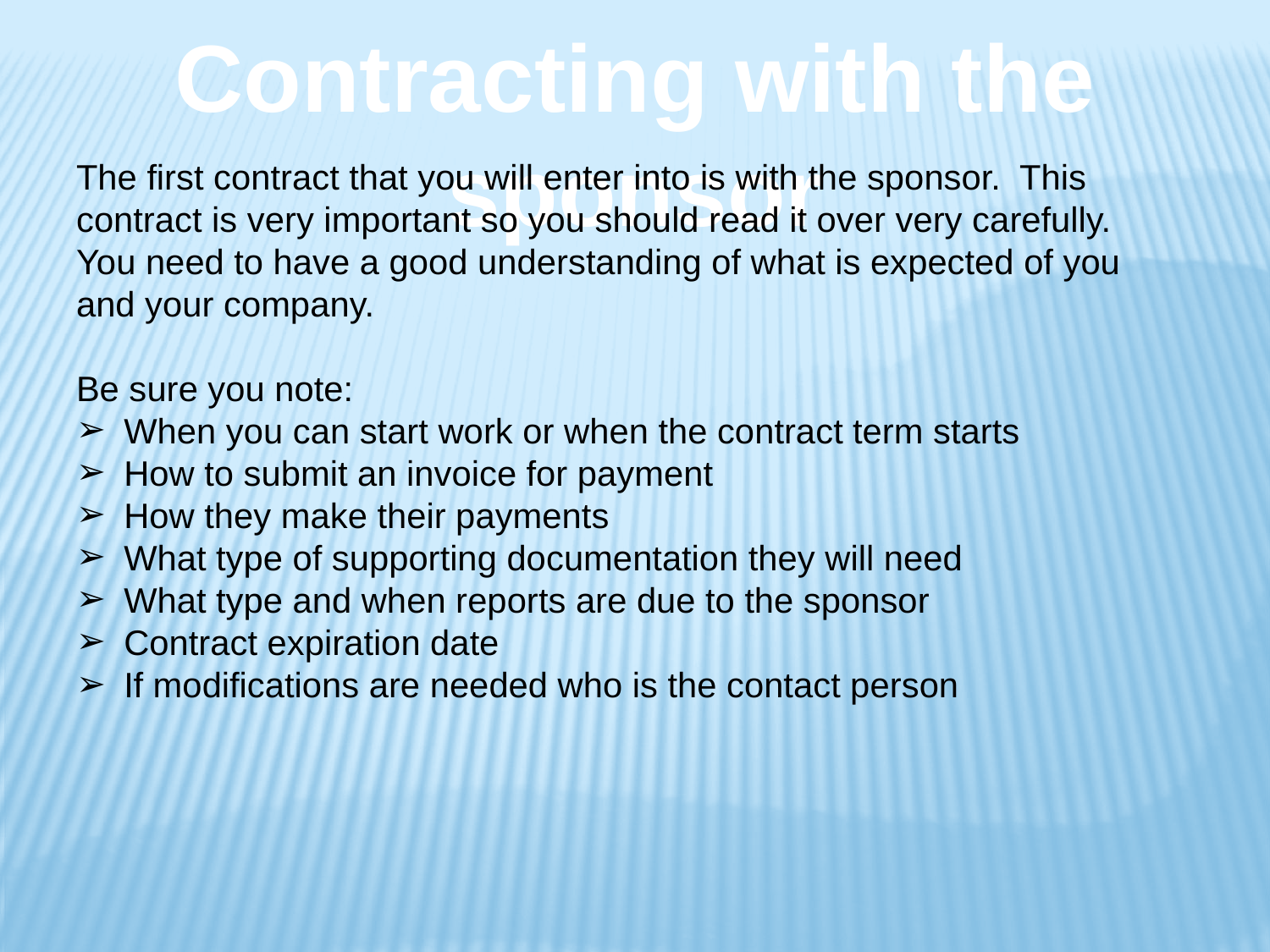

Contracting with the sponsor
The first contract that you will enter into is with the sponsor.  This contract is very important so you should read it over very carefully.  You need to have a good understanding of what is expected of you and your company.

Be sure you note:
When you can start work or when the contract term starts
How to submit an invoice for payment
How they make their payments
What type of supporting documentation they will need
What type and when reports are due to the sponsor
Contract expiration date
If modifications are needed who is the contact person